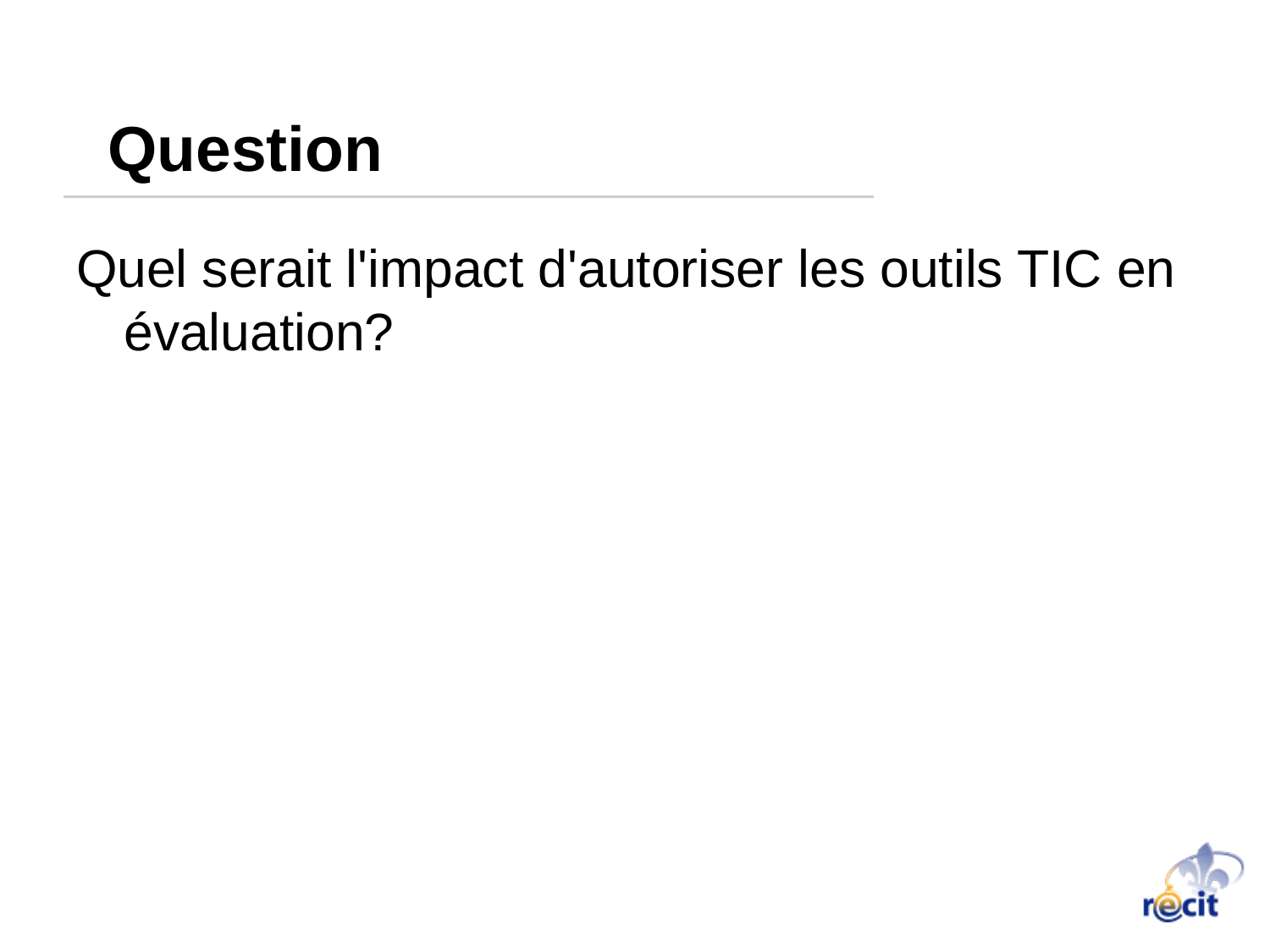

# Question
Quel serait l'impact d'autoriser les outils TIC en évaluation?